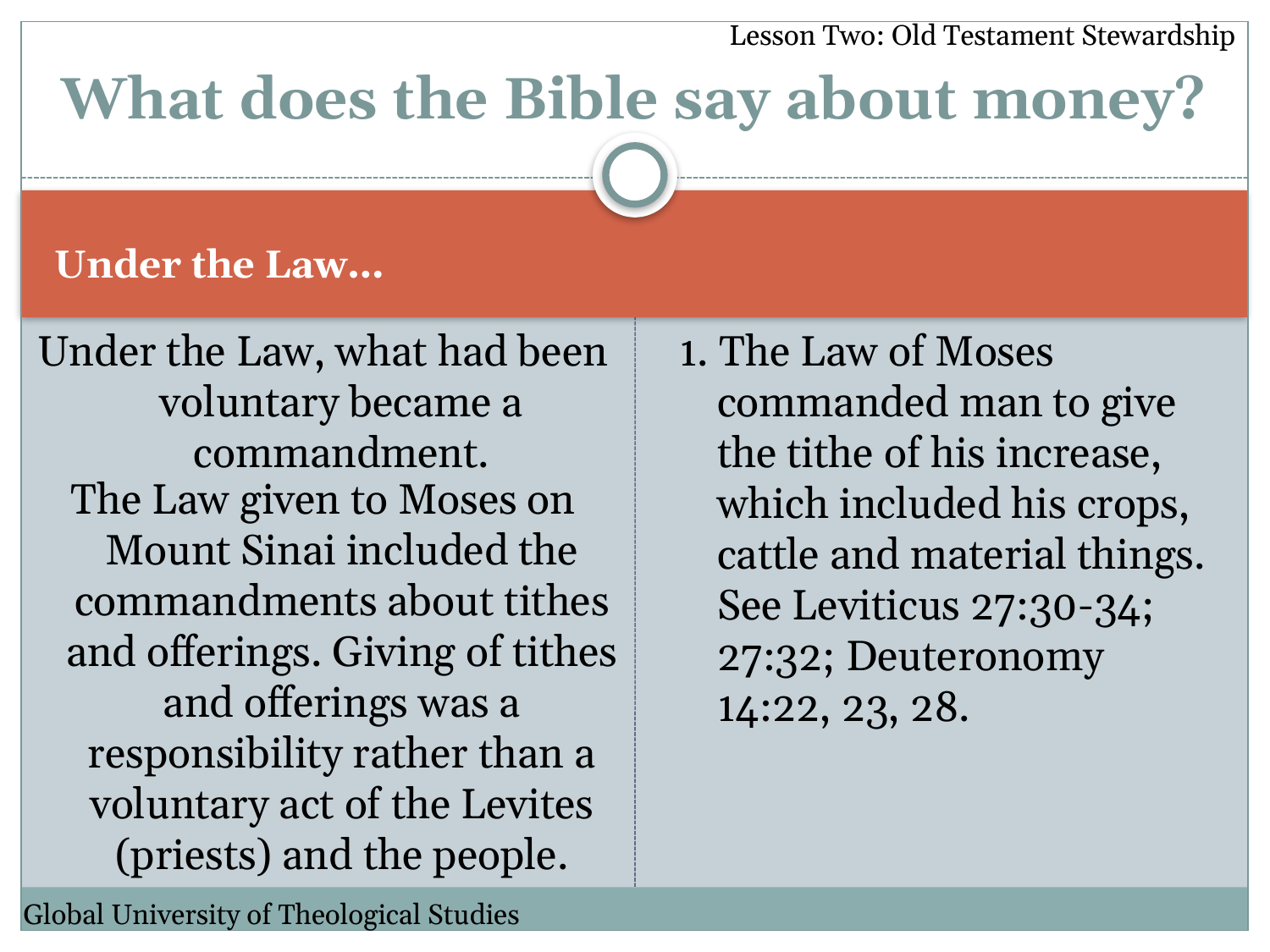

Lesson Two: Old Testament Stewardship
# What does the Bible say about money?
Under the Law…
Under the Law, what had been voluntary became a commandment.
1. The Law of Moses commanded man to give the tithe of his increase, which included his crops, cattle and material things. See Leviticus 27:30-34; 27:32; Deuteronomy 14:22, 23, 28.
The Law given to Moses on Mount Sinai included the commandments about tithes and offerings. Giving of tithes and offerings was a responsibility rather than a voluntary act of the Levites (priests) and the people.
Global University of Theological Studies